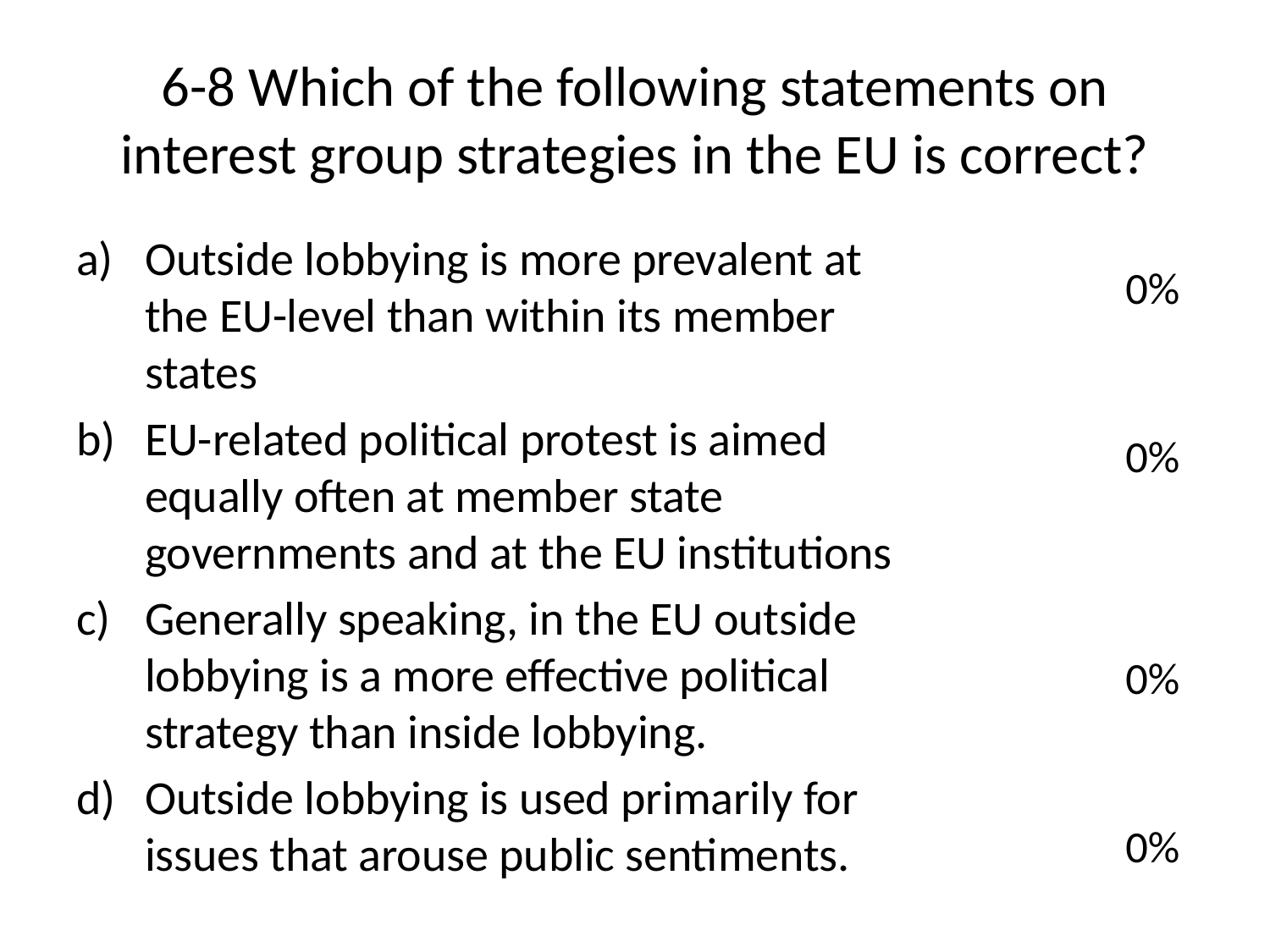

# 6-8 Which of the following statements on interest group strategies in the EU is correct?
Outside lobbying is more prevalent at the EU-level than within its member states
EU-related political protest is aimed equally often at member state governments and at the EU institutions
Generally speaking, in the EU outside lobbying is a more effective political strategy than inside lobbying.
Outside lobbying is used primarily for issues that arouse public sentiments.
0%
0%
0%
0%